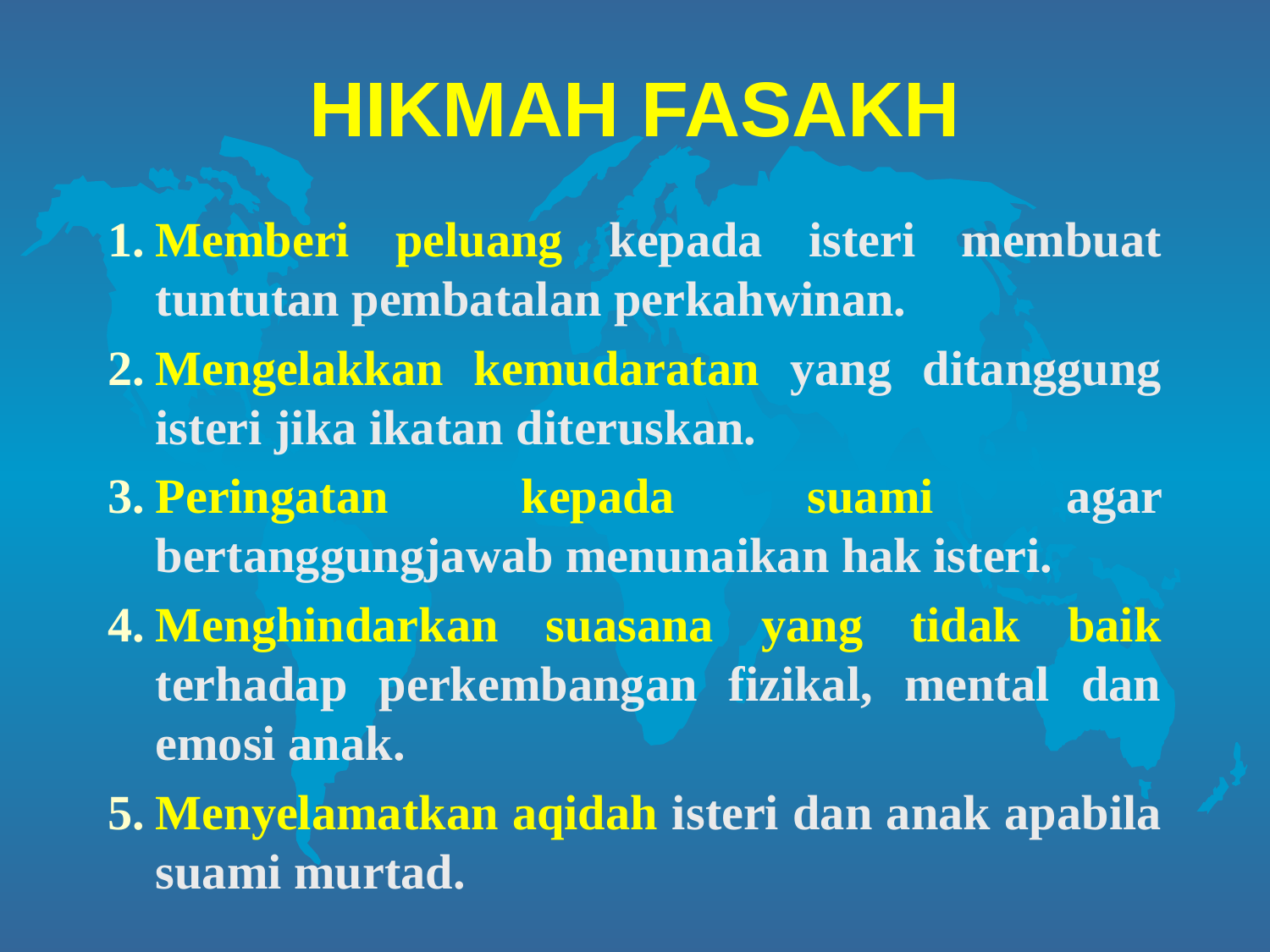

# HIKMAH FASAKH
Memberi peluang kepada isteri membuat tuntutan pembatalan perkahwinan.
Mengelakkan kemudaratan yang ditanggung isteri jika ikatan diteruskan.
Peringatan kepada suami agar bertanggungjawab menunaikan hak isteri.
Menghindarkan suasana yang tidak baik terhadap perkembangan fizikal, mental dan emosi anak.
Menyelamatkan aqidah isteri dan anak apabila suami murtad.